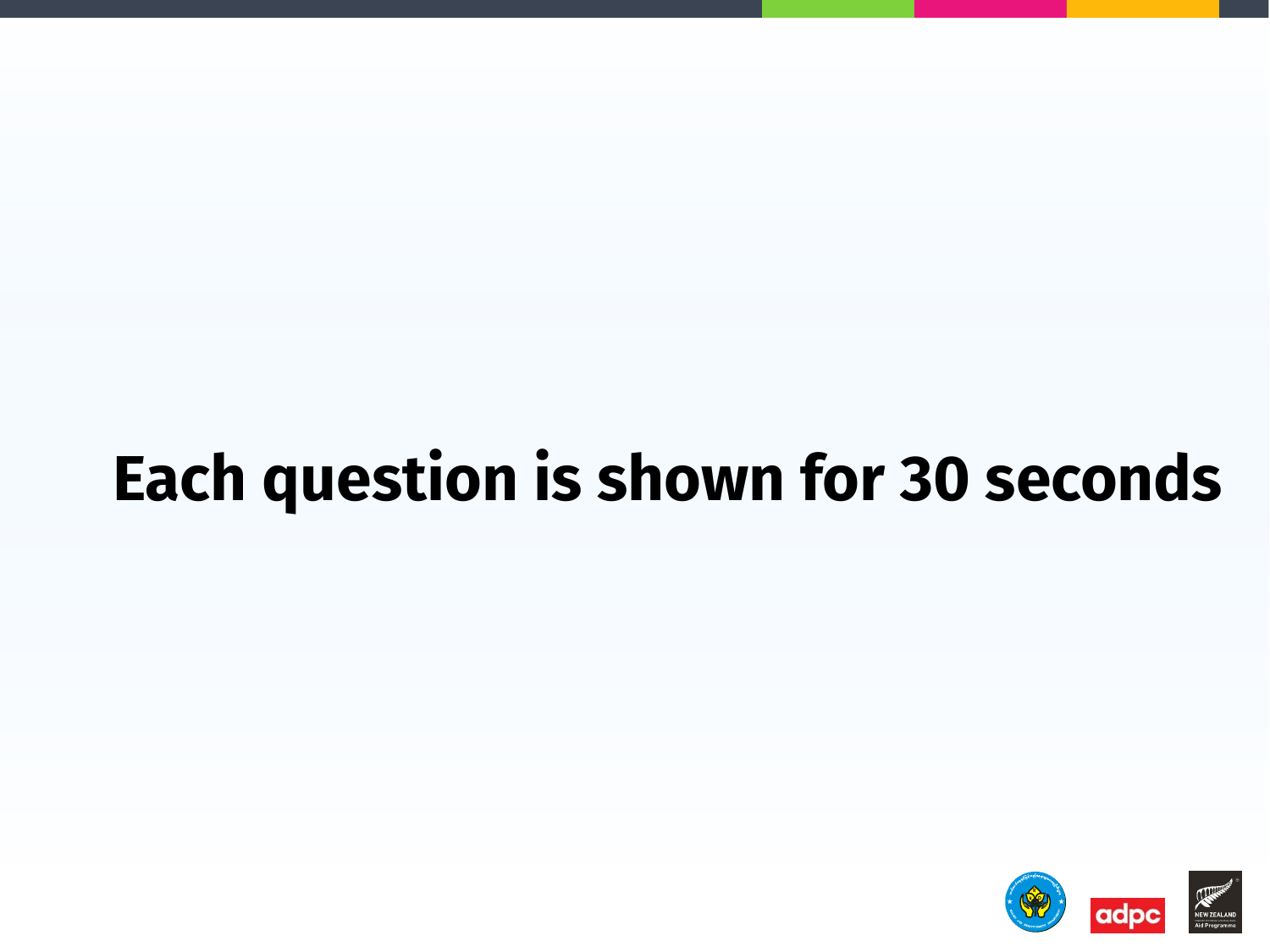

Each question is shown for 30 seconds